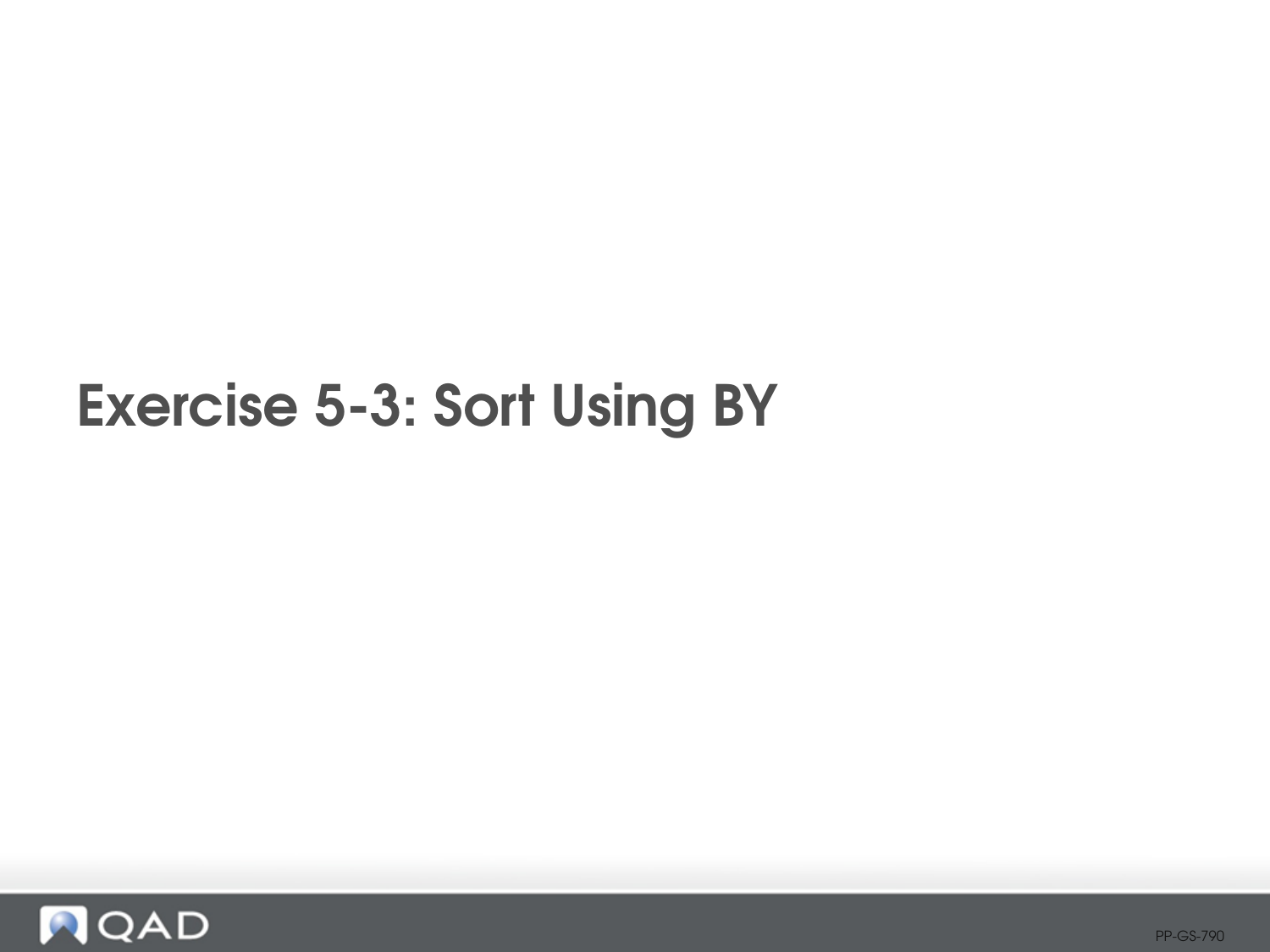

# Exercise 5-3: Sort Using BY
PP-GS-790